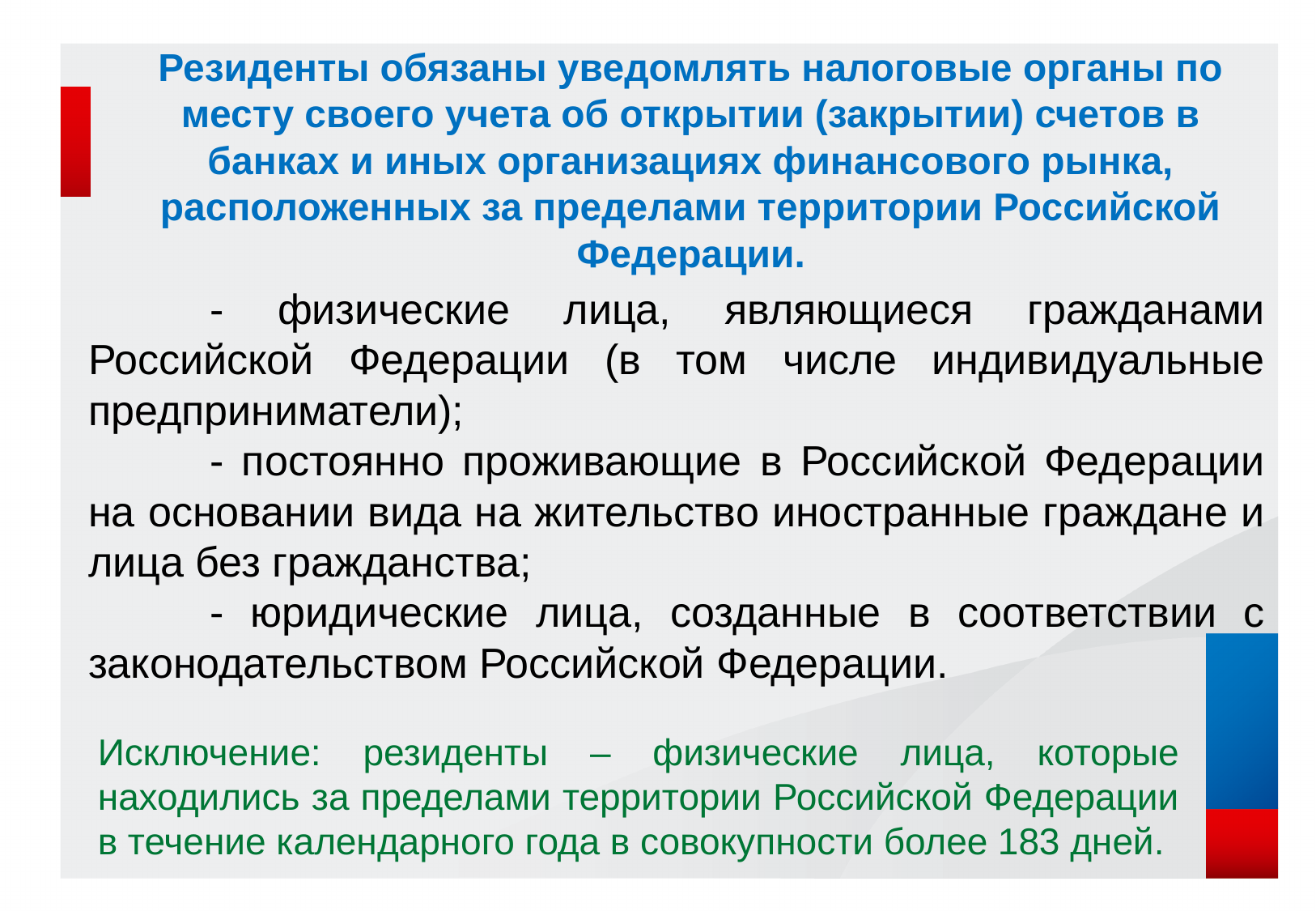

# Резиденты обязаны уведомлять налоговые органы по месту своего учета об открытии (закрытии) счетов в банках и иных организациях финансового рынка, расположенных за пределами территории Российской Федерации.

	- физические лица, являющиеся гражданами Российской Федерации (в том числе индивидуальные предприниматели);
	- постоянно проживающие в Российской Федерации на основании вида на жительство иностранные граждане и лица без гражданства;
	- юридические лица, созданные в соответствии с законодательством Российской Федерации.
Исключение: резиденты – физические лица, которые находились за пределами территории Российской Федерации в течение календарного года в совокупности более 183 дней.

6